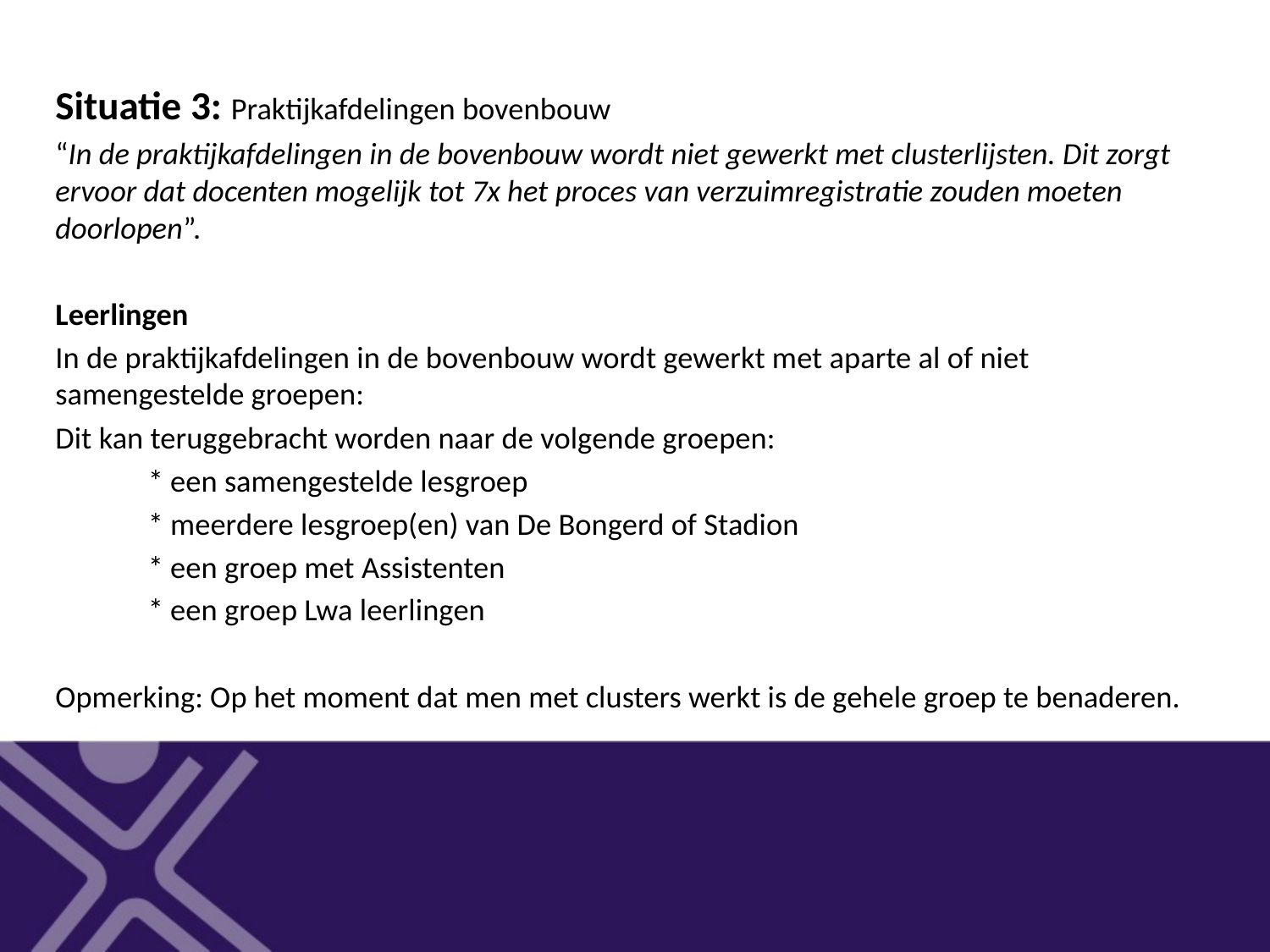

Situatie 3: Praktijkafdelingen bovenbouw
“In de praktijkafdelingen in de bovenbouw wordt niet gewerkt met clusterlijsten. Dit zorgt ervoor dat docenten mogelijk tot 7x het proces van verzuimregistratie zouden moeten doorlopen”.

Leerlingen
In de praktijkafdelingen in de bovenbouw wordt gewerkt met aparte al of niet samengestelde groepen:
Dit kan teruggebracht worden naar de volgende groepen:
		* een samengestelde lesgroep
		* meerdere lesgroep(en) van De Bongerd of Stadion
		* een groep met Assistenten
		* een groep Lwa leerlingen

Opmerking: Op het moment dat men met clusters werkt is de gehele groep te benaderen.